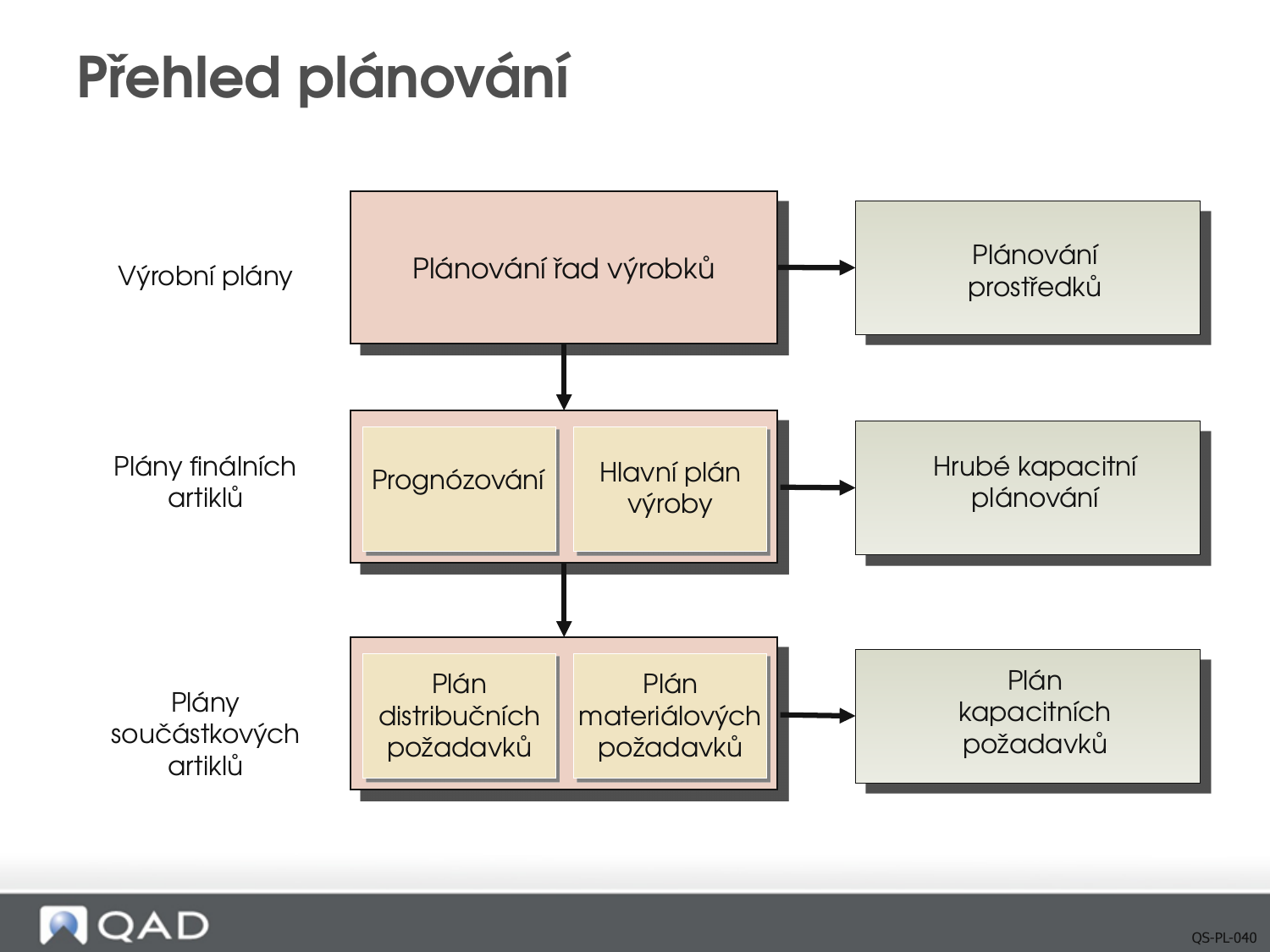

# Přehled plánování
Plánování řad výrobků

Plánování prostředků
Výrobní plány

Plány finálních artiklů
Hrubé kapacitní plánování
Hlavní plán výroby
Prognózování

Plán kapacitních požadavků
Plán distribučních požadavků
Plán materiálových požadavků
Plány součástkových artiklů
QS-PL-040